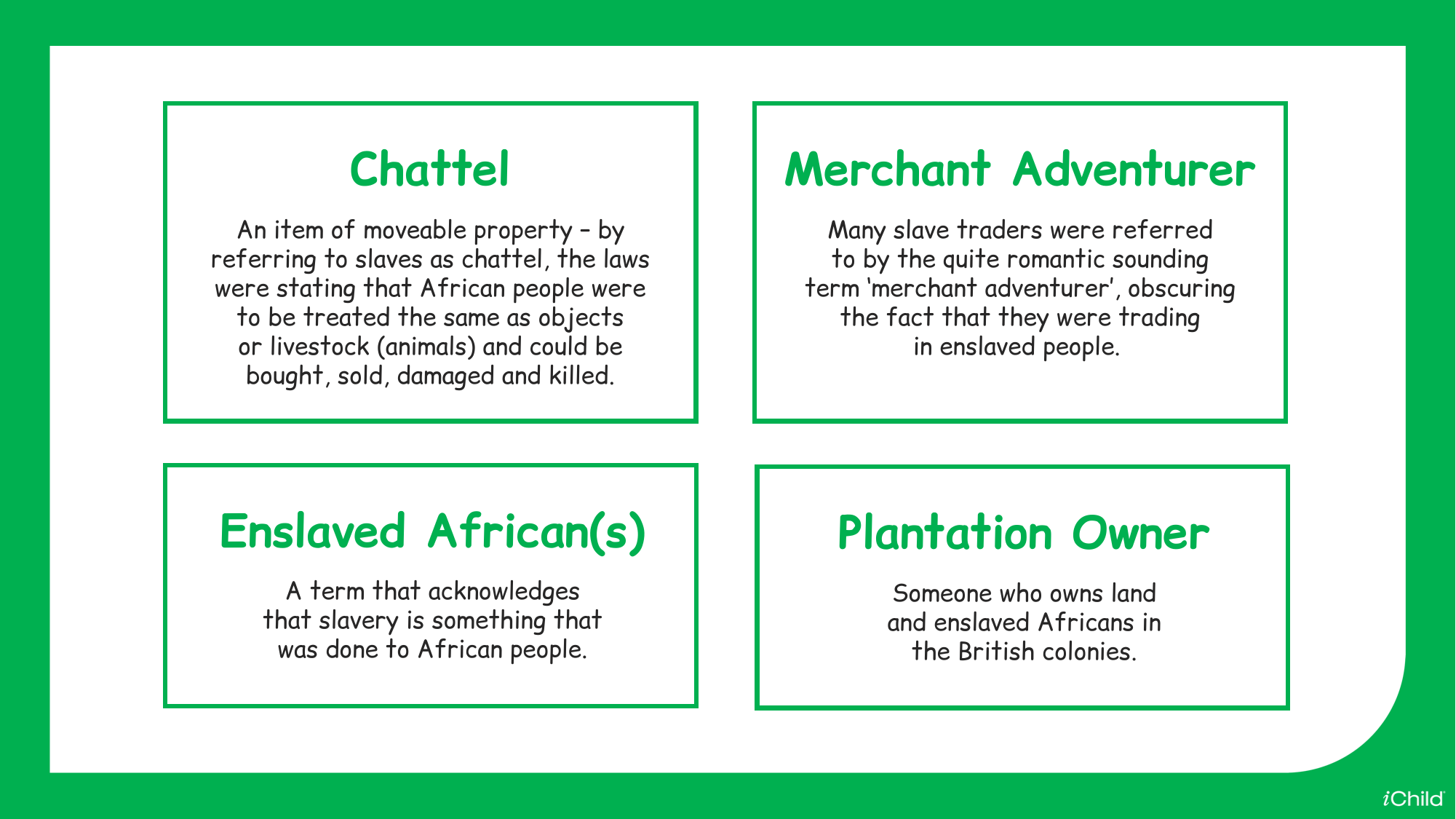

Chattel
An item of moveable property – by
referring to slaves as chattel, the laws
were stating that African people were
to be treated the same as objects
or livestock (animals) and could be
bought, sold, damaged and killed.

Merchant Adventurer
Many slave traders were referred
to by the quite romantic sounding
term ‘merchant adventurer’, obscuring
the fact that they were trading
in enslaved people.

Enslaved African(s)
A term that acknowledges
that slavery is something that
was done to African people.

Plantation Owner
Someone who owns land
and enslaved Africans in
the British colonies.